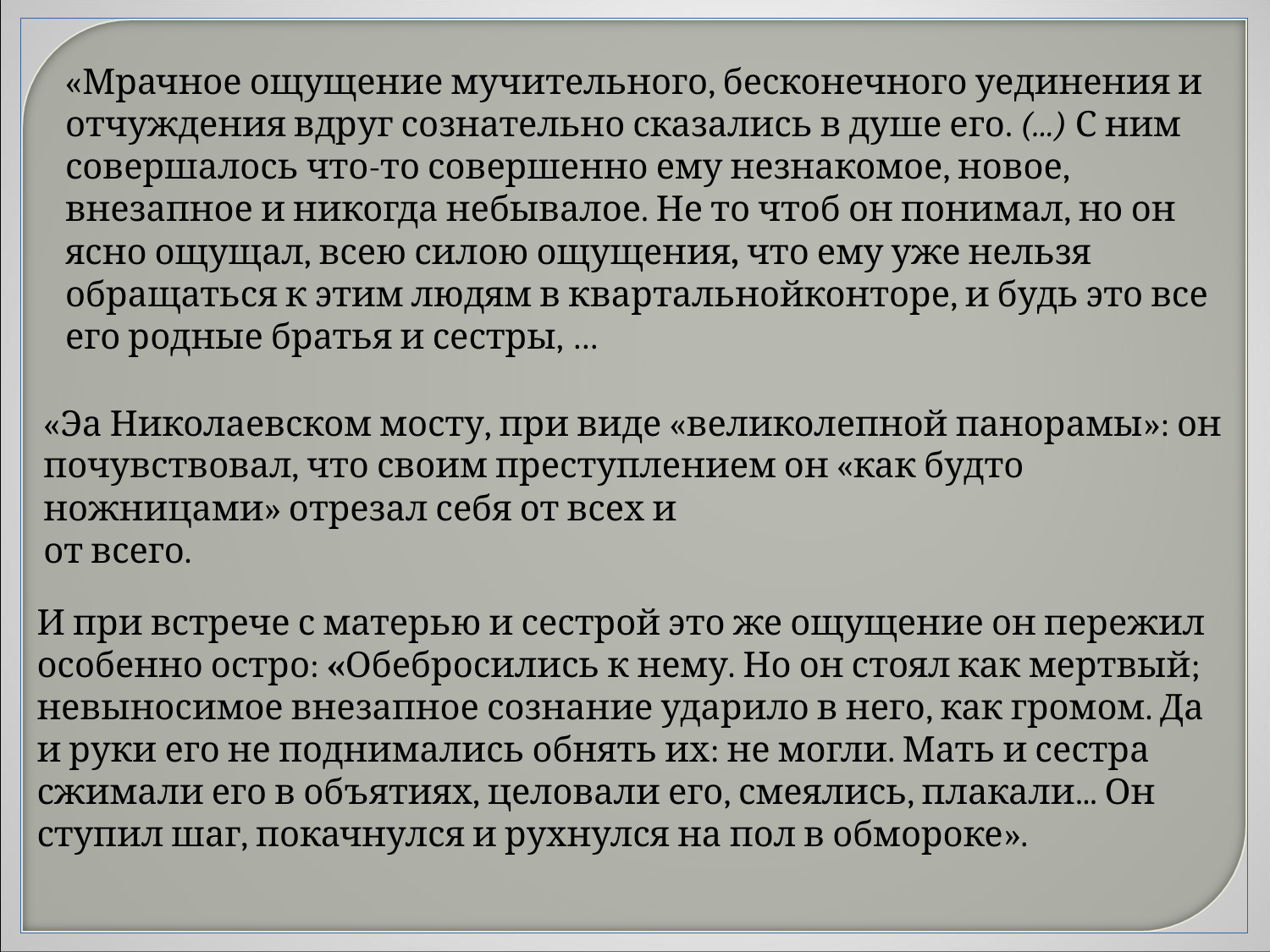

«
«Мрачное ощущение мучительного, бесконечного уединения и отчуждения вдруг сознательно сказались в душе его. (...) С ним совершалось что-то совершенно ему незнакомое, новое, внезапное и никогда небывалое. Не то чтоб он понимал, но он ясно ощущал, всею силою ощущения, что ему уже нельзя обращаться к этим людям в квартальнойконторе, и будь это все его родные братья и сестры, …

«Эа Николаевском мосту, при виде «великолепной панорамы»: он почувствовал, что своим преступлением он «как будто ножницами» отрезал себя от всех и
от всего.
И при встрече с матерью и сестрой это же ощущение он пережил особенно остро: «Обебросились к нему. Но он стоял как мертвый; невыносимое внезапное сознание ударило в него, как громом. Да и руки его не поднимались обнять их: не могли. Мать и сестра сжимали его в объятиях, целовали его, смеялись, плакали... Он ступил шаг, покачнулся и рухнулся на пол в обмороке».